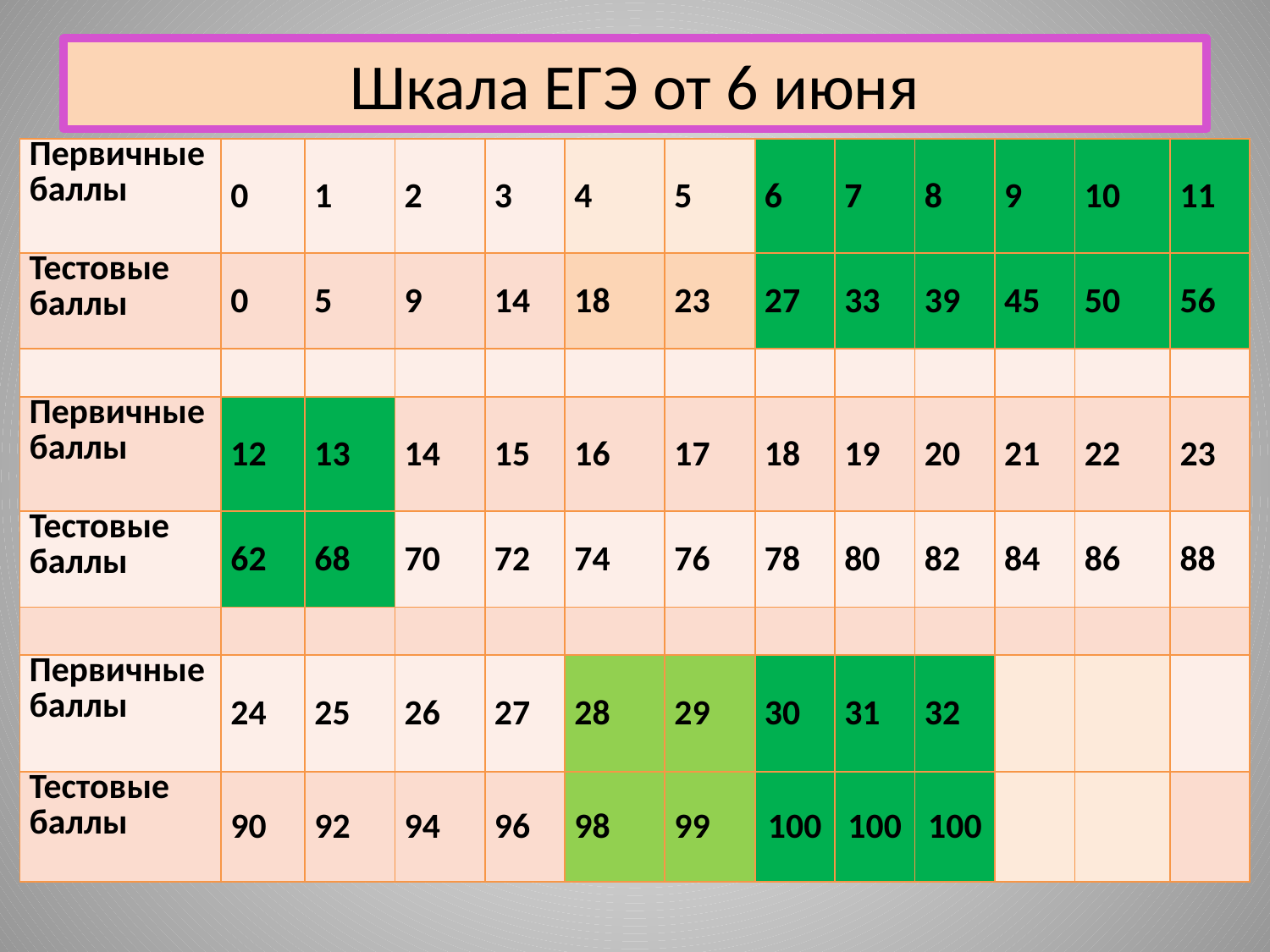

# Шкала ЕГЭ от 6 июня
| Первичные баллы | 0 | 1 | 2 | 3 | 4 | 5 | 6 | 7 | 8 | 9 | 10 | 11 |
| --- | --- | --- | --- | --- | --- | --- | --- | --- | --- | --- | --- | --- |
| Тестовые баллы | 0 | 5 | 9 | 14 | 18 | 23 | 27 | 33 | 39 | 45 | 50 | 56 |
|  |  |  |  |  |  |  |  |  |  |  |  |  |
| Первичные баллы | 12 | 13 | 14 | 15 | 16 | 17 | 18 | 19 | 20 | 21 | 22 | 23 |
| Тестовые баллы | 62 | 68 | 70 | 72 | 74 | 76 | 78 | 80 | 82 | 84 | 86 | 88 |
|  |  |  |  |  |  |  |  |  |  |  |  |  |
| Первичные баллы | 24 | 25 | 26 | 27 | 28 | 29 | 30 | 31 | 32 |  |  |  |
| Тестовые баллы | 90 | 92 | 94 | 96 | 98 | 99 | 100 | 100 | 100 |  |  |  |